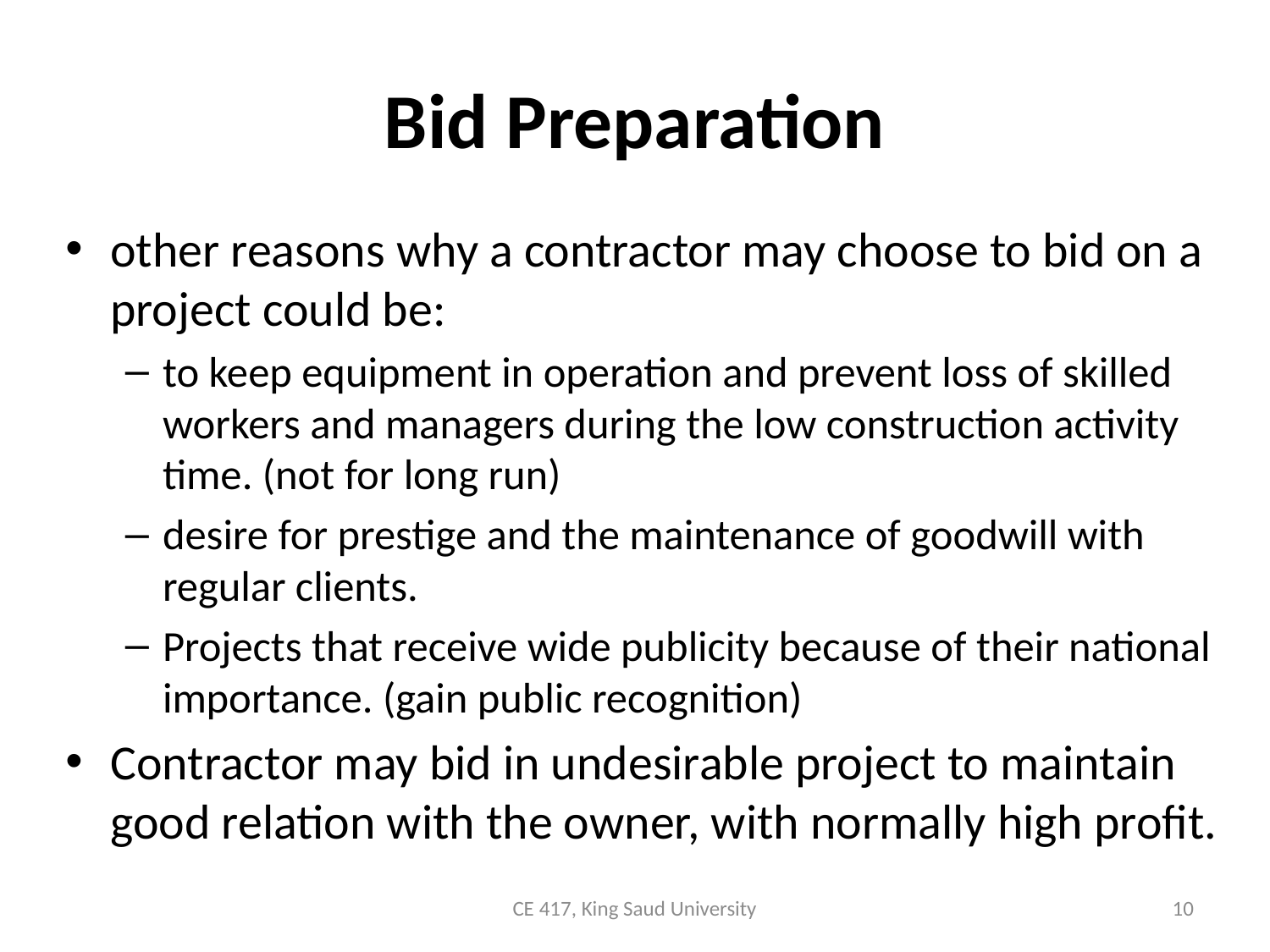

# Bid Preparation
other reasons why a contractor may choose to bid on a project could be:
to keep equipment in operation and prevent loss of skilled workers and managers during the low construction activity time. (not for long run)
desire for prestige and the maintenance of goodwill with regular clients.
Projects that receive wide publicity because of their national importance. (gain public recognition)
Contractor may bid in undesirable project to maintain good relation with the owner, with normally high profit.
CE 417, King Saud University
10